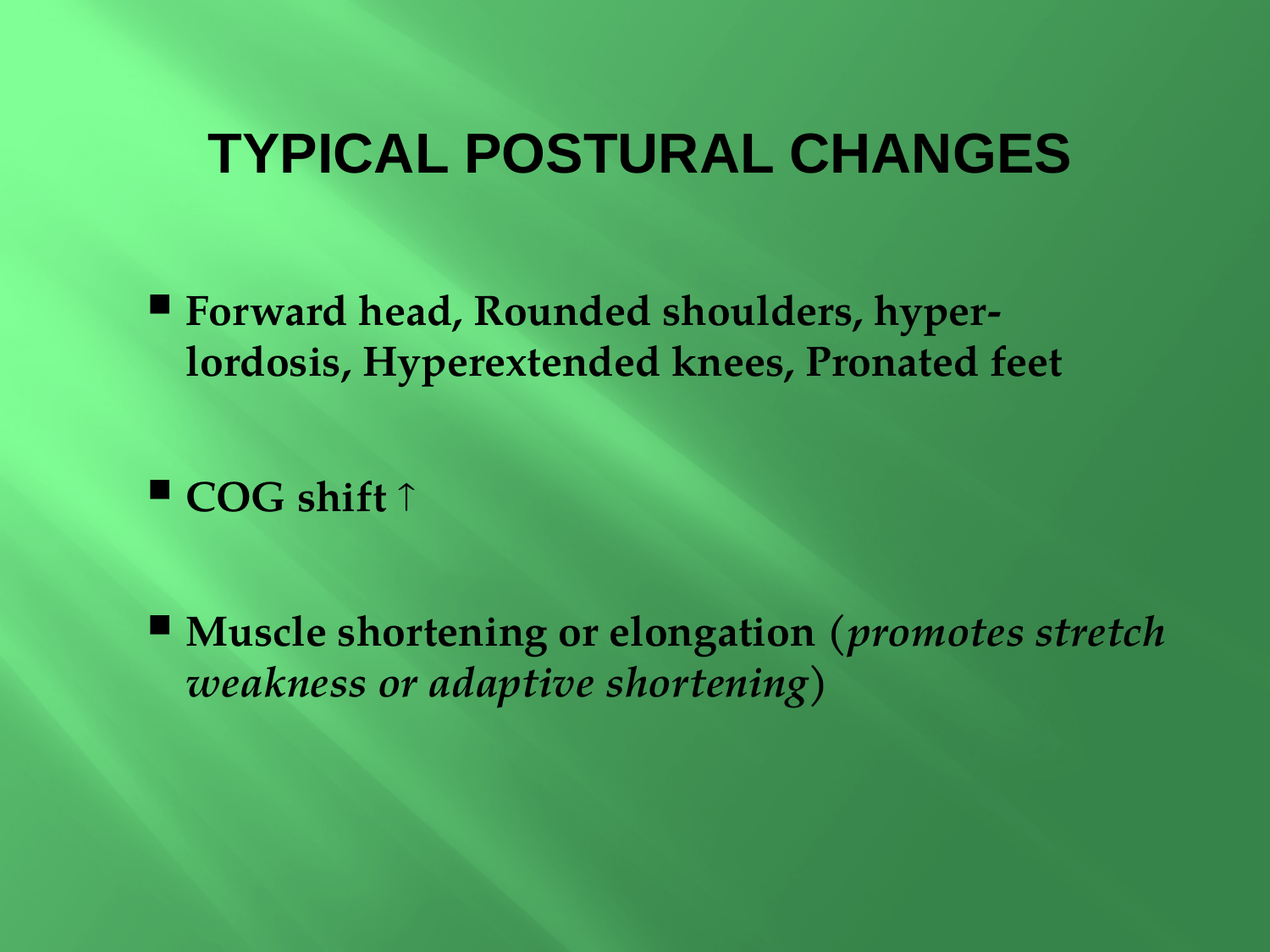

# TYPICAL POSTURAL CHANGES

Forward head, Rounded shoulders, hyper- lordosis, Hyperextended knees, Pronated feet

COG shift ↑

Muscle shortening or elongation (promotes stretch weakness or adaptive shortening)